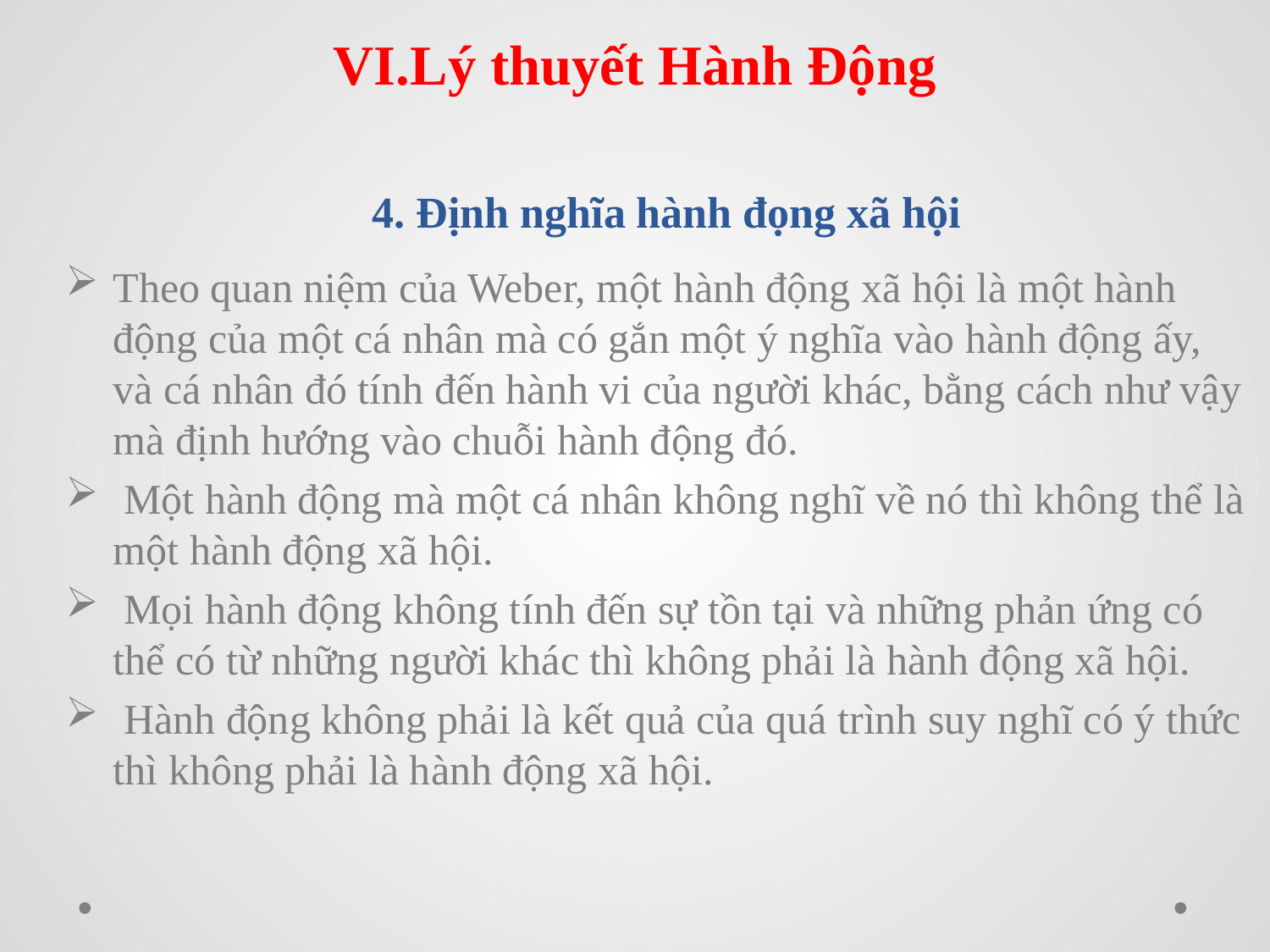

VI.Lý thuyết Hành Động
# 4. Định nghĩa hành đọng xã hội
Theo quan niệm của Weber, một hành động xã hội là một hành động của một cá nhân mà có gắn một ý nghĩa vào hành động ấy, và cá nhân đó tính đến hành vi của người khác, bằng cách như vậy mà định hướng vào chuỗi hành động đó.
 Một hành động mà một cá nhân không nghĩ về nó thì không thể là một hành động xã hội.
 Mọi hành động không tính đến sự tồn tại và những phản ứng có thể có từ những người khác thì không phải là hành động xã hội.
 Hành động không phải là kết quả của quá trình suy nghĩ có ý thức thì không phải là hành động xã hội.